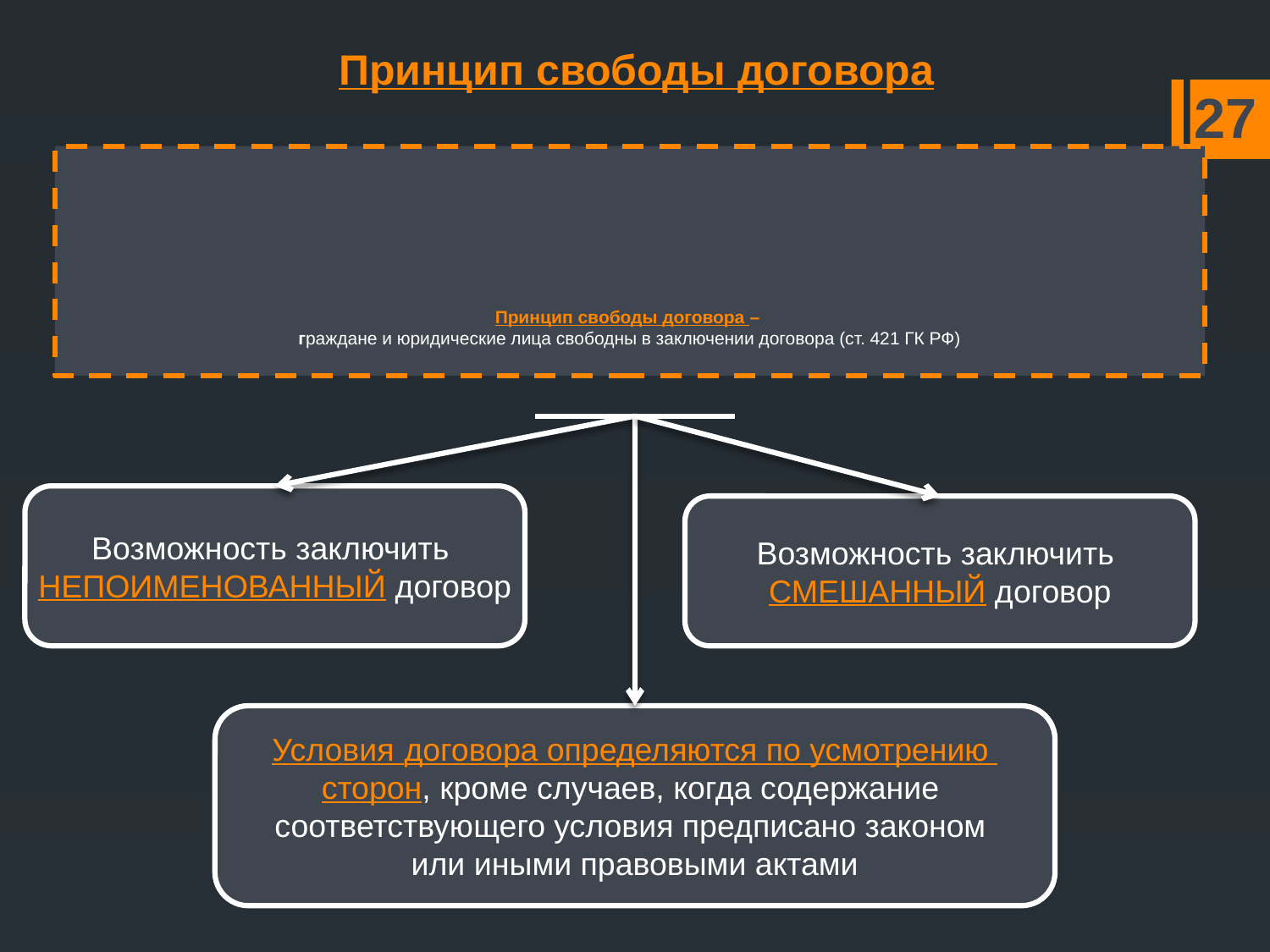

Принцип свободы договора

27

# Принцип свободы договора – граждане и юридические лица свободны в заключении договора (ст. 421 ГК РФ)
Возможность заключить
НЕПОИМЕНОВАННЫЙ договор
Возможность заключить
СМЕШАННЫЙ договор
Условия договора определяются по усмотрению
сторон, кроме случаев, когда содержание
соответствующего условия предписано законом
или иными правовыми актами